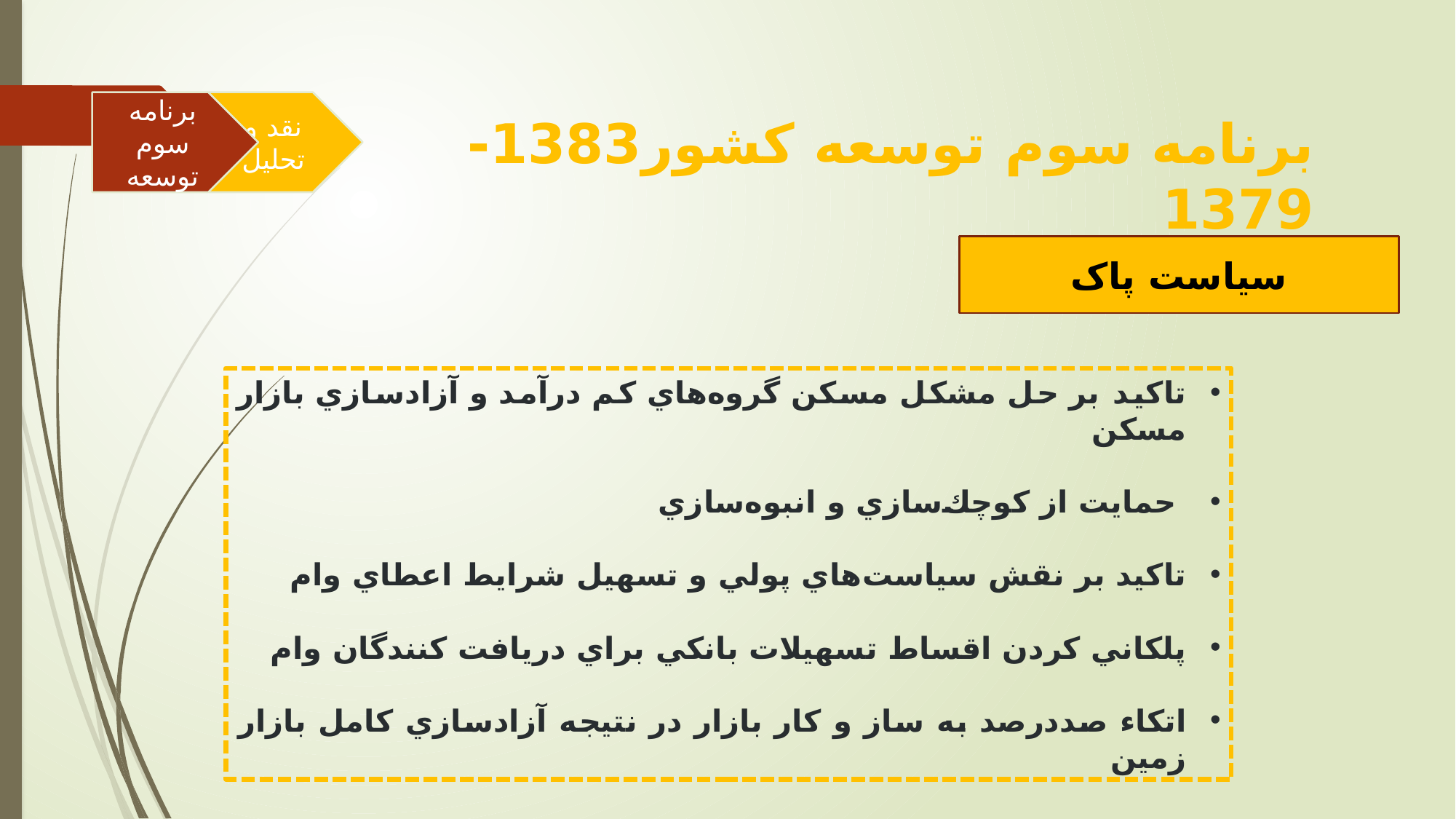

برنامه سوم توسعه
نقد و تحلیل
برنامه سوم توسعه كشور1383-1379
سیاست پاک
تاکید بر حل مشكل مسكن گروه‌هاي كم درآمد و آزادسازي بازار مسكن

 حمايت از كوچك‌سازي و انبوه‌سازي

تاکید بر نقش سياست‌هاي پولي و تسهيل شرايط اعطاي وام

پلكاني كردن اقساط تسهيلات بانكي براي دريافت كنندگان وام

اتكاء صددرصد به ساز و كار بازار در نتيجه آزادسازي كامل بازار زمين